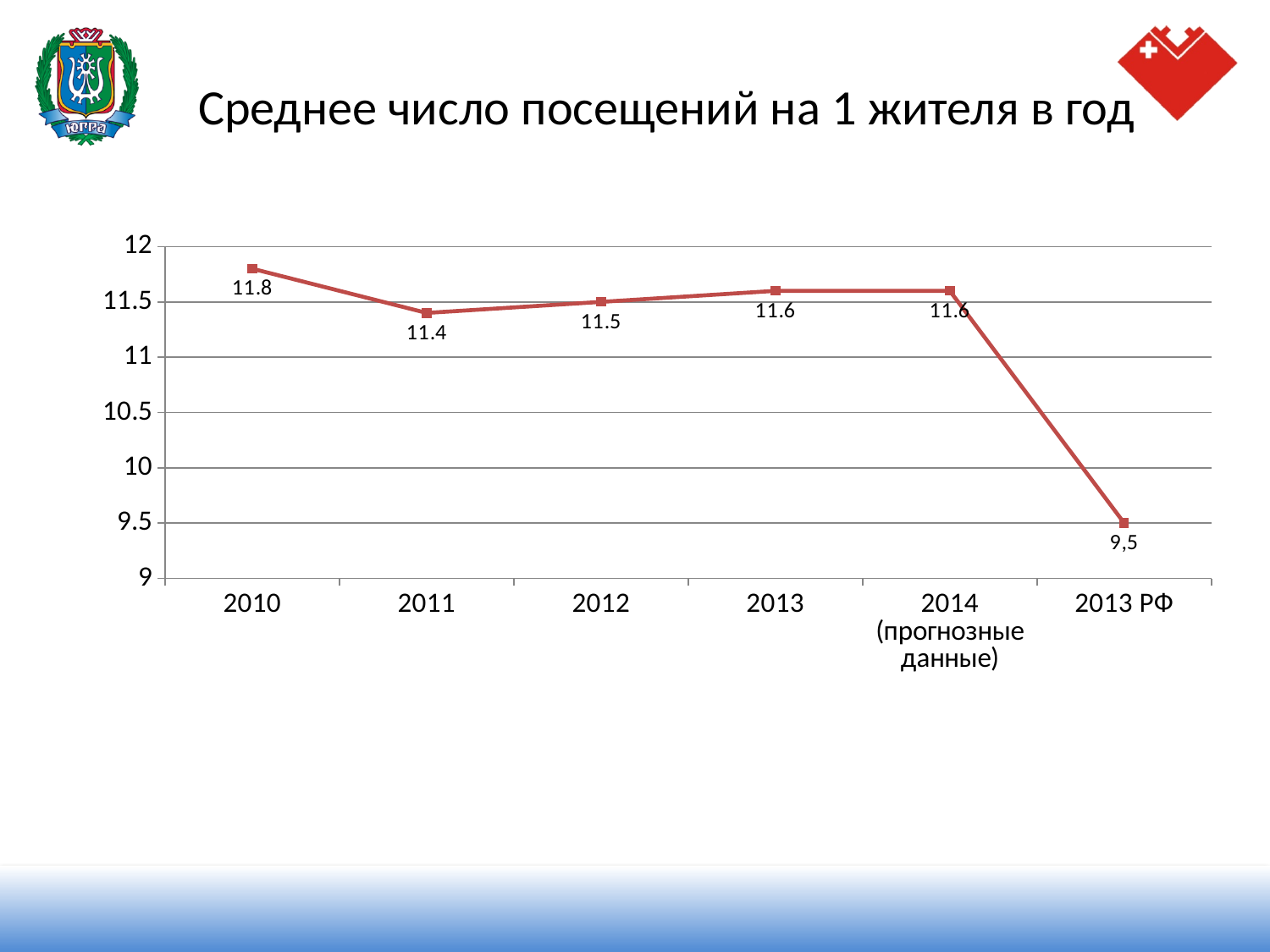

# Среднее число посещений на 1 жителя в год

### Chart

| Category | Столбец2 |
|---|---|
| 2010 | 11.8 |
| 2011 | 11.4 |
| 2012 | 11.5 |
| 2013 | 11.6 |
| 2014 (прогнозные данные) | 11.6 |
| 2013 РФ | 9.5 |